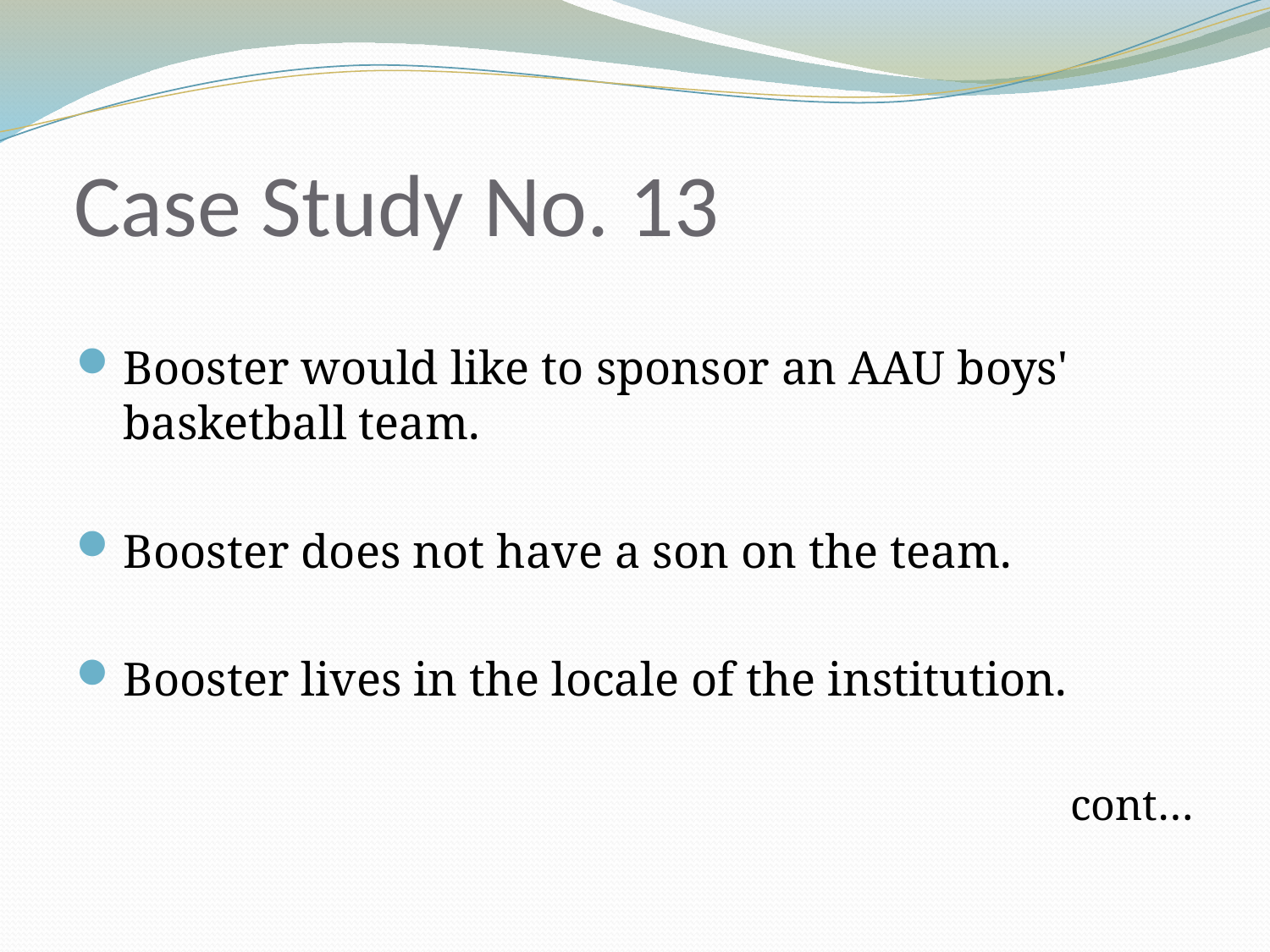

# Case Study No. 13

Booster would like to sponsor an AAU boys' basketball team.

Booster does not have a son on the team.

Booster lives in the locale of the institution.

cont…